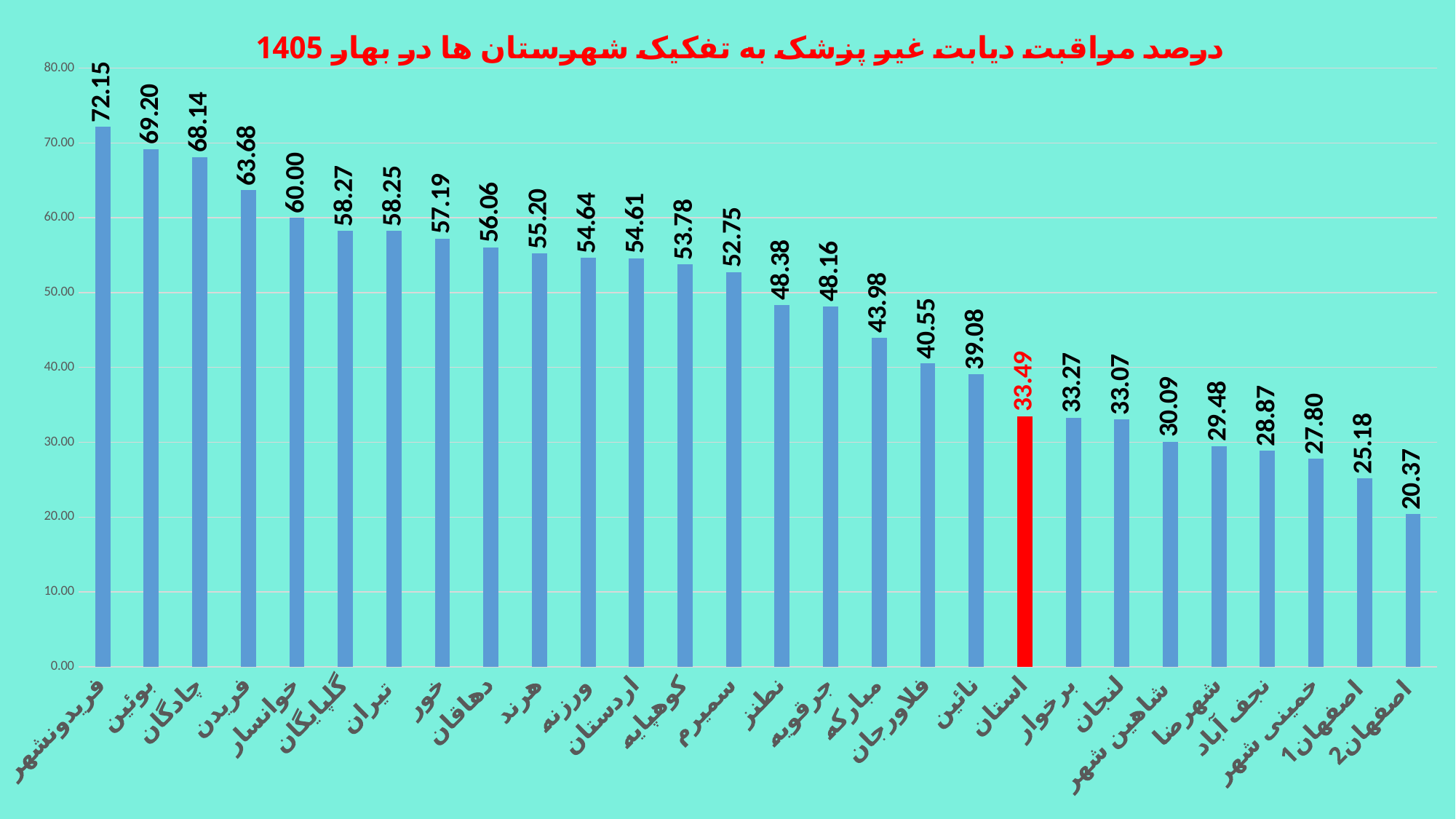

### Chart: درصد مراقبت دیابت غیر پزشک به تفکیک شهرستان ها در بهار 1405

| Category | درصد مراقبت دیابت غیرپزشک |
|---|---|
| فریدونشهر | 72.1478648820905 |
| بوئین | 69.19917864476386 |
| چادگان | 68.13725490196079 |
| فریدن | 63.6777682892115 |
| خوانسار | 60.0 |
| گلپایگان | 58.26645264847512 |
| تیران  | 58.24592724838206 |
| خور | 57.194679564691654 |
| دهاقان | 56.0570987654321 |
| هرند | 55.201443174984966 |
| ورزنه | 54.63593504452593 |
| اردستان | 54.60617227084293 |
| کوهپایه | 53.77521613832853 |
| سمیرم | 52.75405007363771 |
| نطنز | 48.384940966807754 |
| جرقویه | 48.16161616161616 |
| مبارکه | 43.97550841898097 |
| فلاورجان | 40.55140082598505 |
| نائین | 39.08141962421712 |
| استان | 33.48921417870033 |
| برخوار | 33.26863797237127 |
| لنجان | 33.07273750703609 |
| شاهین شهر  | 30.085801273180184 |
| شهرضا | 29.475221935048886 |
| نجف آباد | 28.86631716906946 |
| خمینی شهر | 27.79654473506418 |
| اصفهان 1 | 25.181923085980735 |
| اصفهان 2 | 20.37104567417267 |